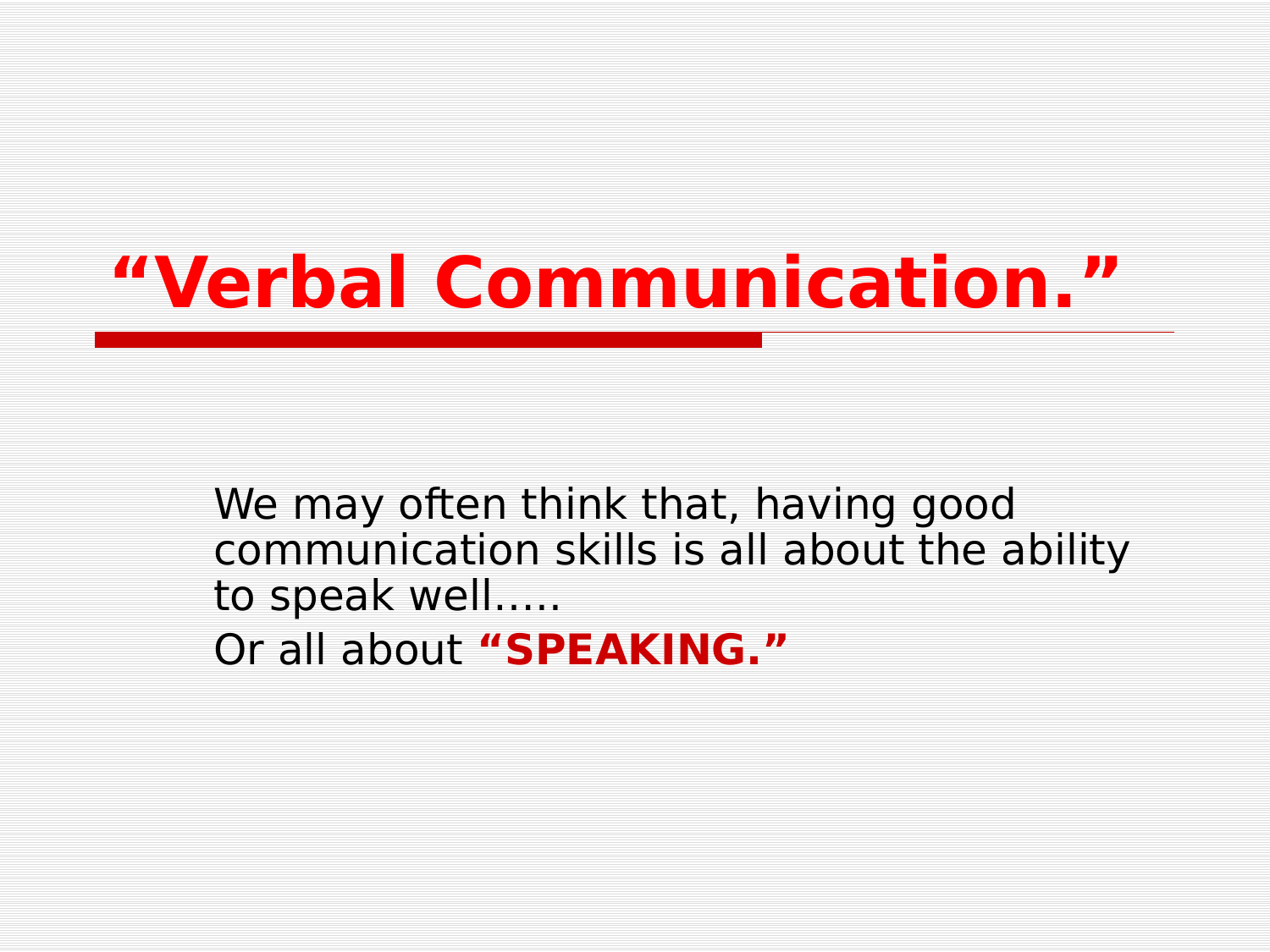

# “Verbal Communication.”
We may often think that, having good communication skills is all about the ability to speak well…..
Or all about “SPEAKING.”